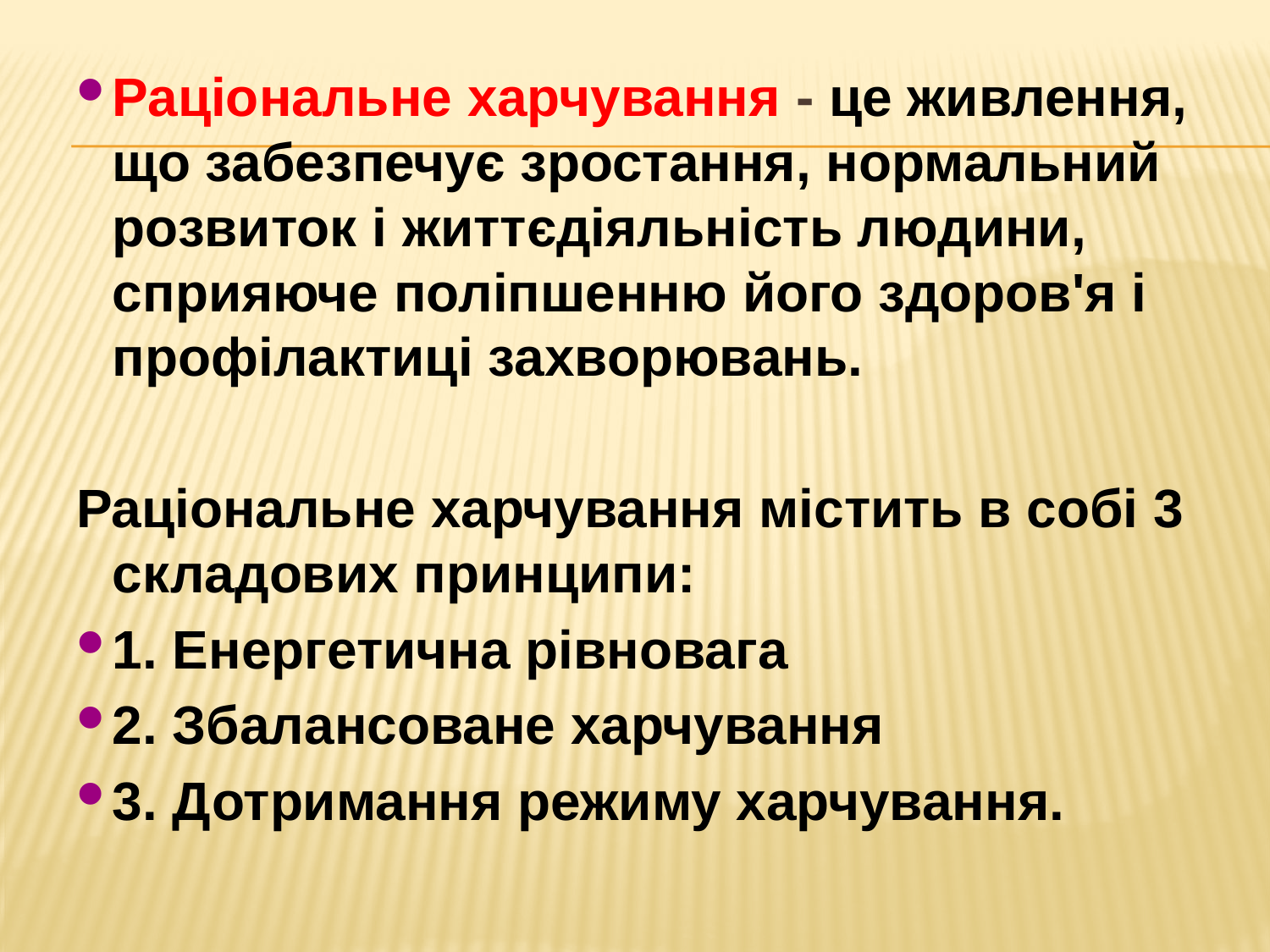

Раціональне харчування - це живлення, що забезпечує зростання, нормальний розвиток і життєдіяльність людини, сприяюче поліпшенню його здоров'я і профілактиці захворювань.

Раціональне харчування містить в собі 3 складових принципи:
1. Енергетична рівновага
2. Збалансоване харчування
3. Дотримання режиму харчування.